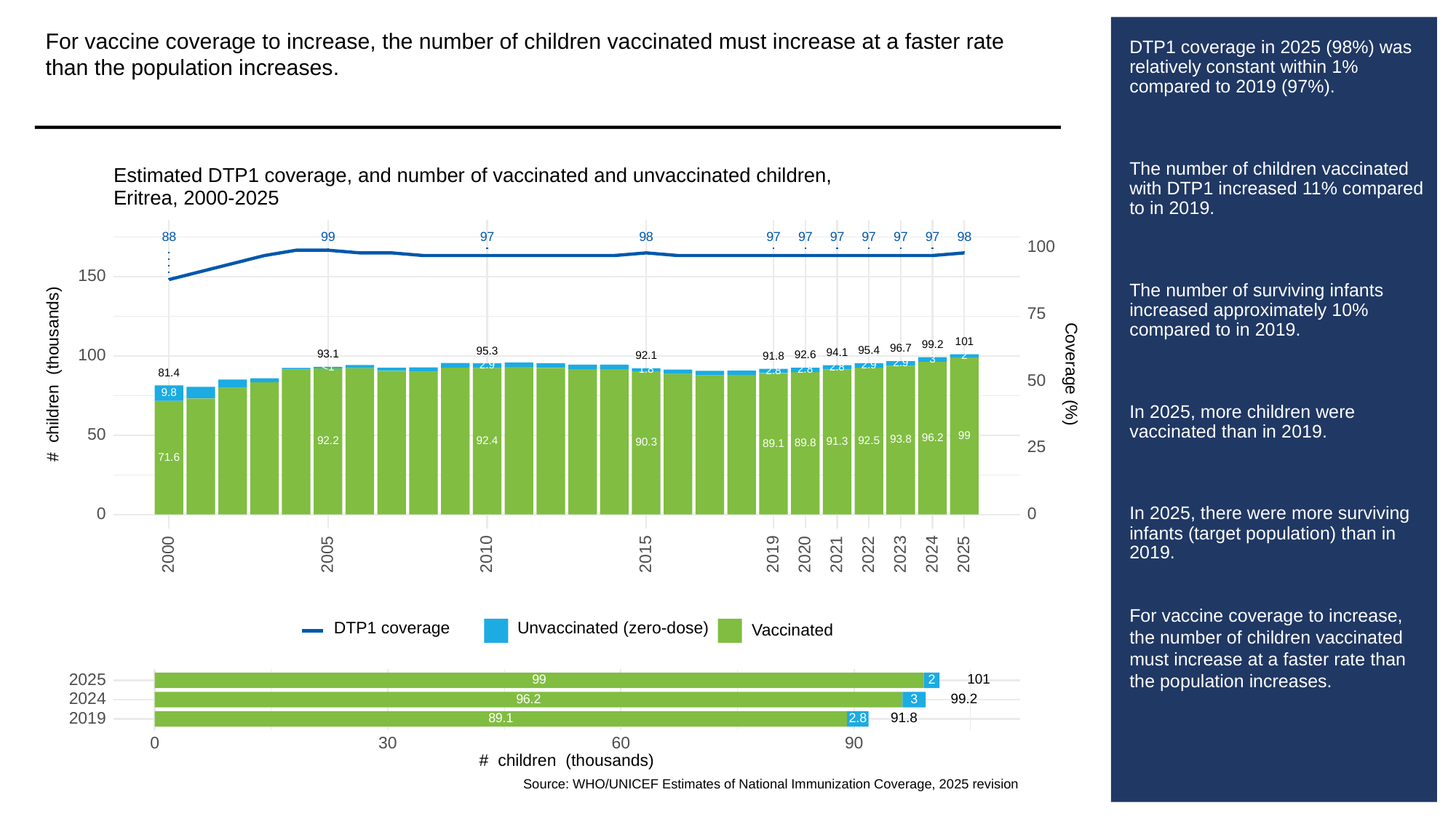

For vaccine coverage to increase, the number of children vaccinated must increase at a faster rate than the population increases.
# DTP1 coverage in 2025 (98%) was relatively constant within 1% compared to 2019 (97%).

The number of children vaccinated with DTP1 increased 11% compared to in 2019.

The number of surviving infants increased approximately 10% compared to in 2019.

In 2025, more children were vaccinated than in 2019.

In 2025, there were more surviving infants (target population) than in 2019.

For vaccine coverage to increase, the number of children vaccinated must increase at a faster rate than the population increases.

Estimated DTP1 coverage, and number of vaccinated and unvaccinated children,
Eritrea, 2000-2025

88
99
97
98
97
97
97
97
97
97
98

100

150

75

101
99.2
96.7
95.4
95.3
94.1
100
93.1
92.6
2
92.1
91.8

3

2.9

2.9
2.9

2.8

<1

1.8
2.8

#  children  (thousands)
Coverage (%)
2.8

81.4

50

9.8

50
99
96.2

93.8
92.5
92.4
92.2
91.3
90.3
89.8
89.1
25
71.6

0
0

2023
2000
2005
2010
2015
2019
2020
2021
2022
2024
2025

Unvaccinated (zero-dose)
DTP1 coverage
Vaccinated

2025
101
99
2

2024
99.2
3
96.2

2019
91.8
89.1
2.8

30
0
60
90
#  children  (thousands)
Source: WHO/UNICEF Estimates of National Immunization Coverage, 2025 revision